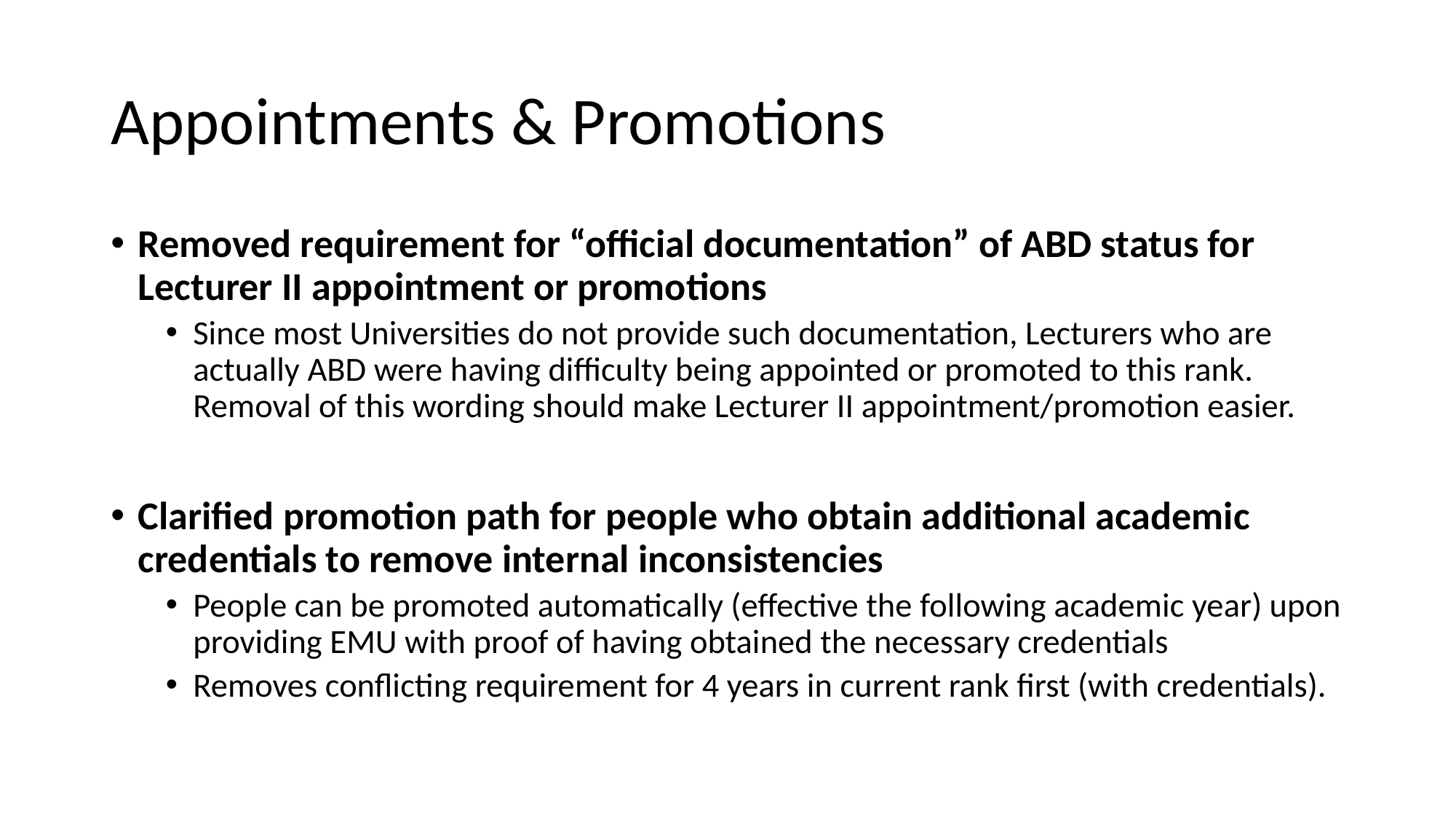

# Appointments & Promotions
Removed requirement for “official documentation” of ABD status for Lecturer II appointment or promotions
Since most Universities do not provide such documentation, Lecturers who are actually ABD were having difficulty being appointed or promoted to this rank. Removal of this wording should make Lecturer II appointment/promotion easier.

Clarified promotion path for people who obtain additional academic credentials to remove internal inconsistencies
People can be promoted automatically (effective the following academic year) upon providing EMU with proof of having obtained the necessary credentials
Removes conflicting requirement for 4 years in current rank first (with credentials).